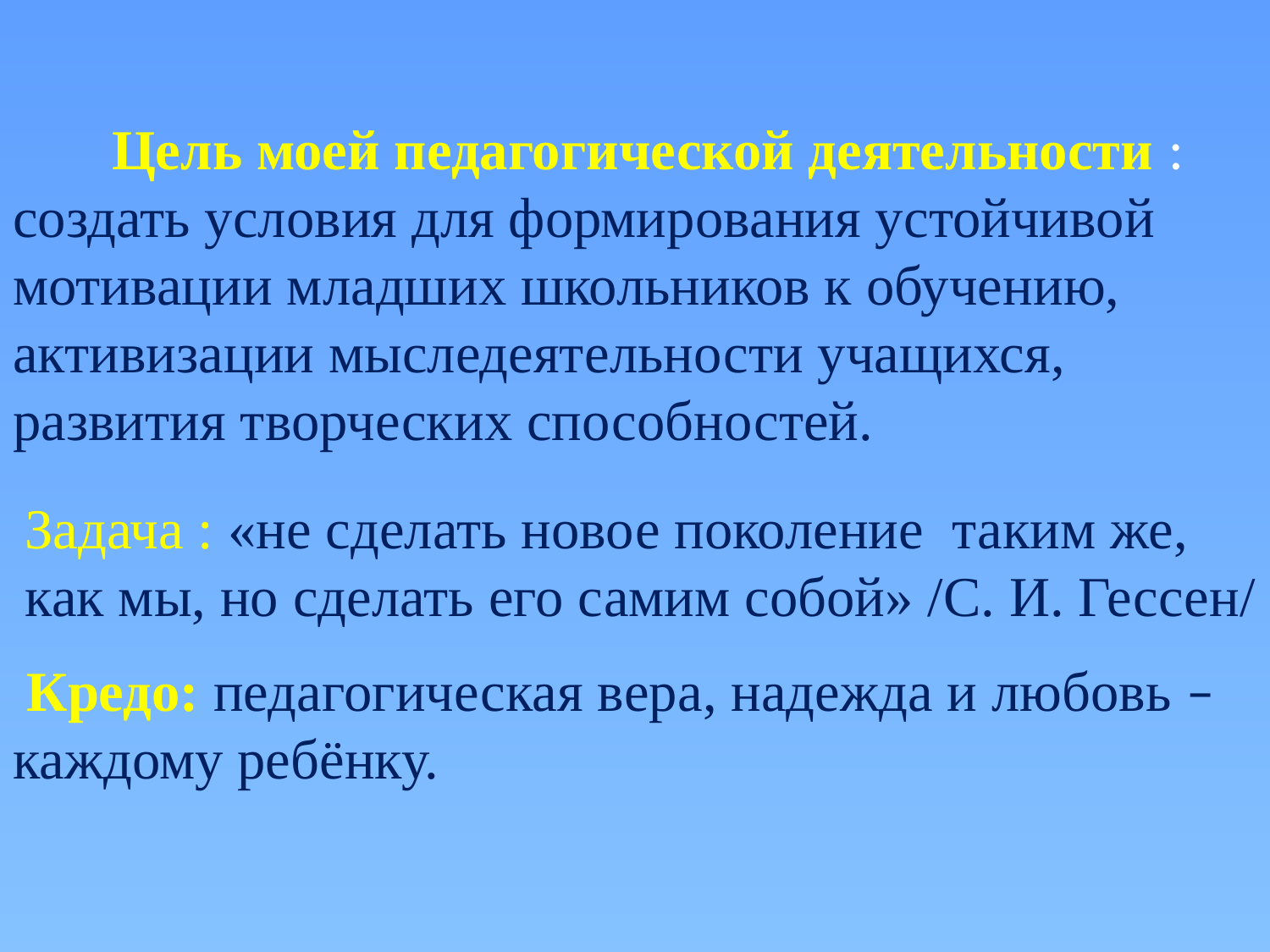

Цель моей педагогической деятельности : создать условия для формирования устойчивой мотивации младших школьников к обучению, активизации мыследеятельности учащихся, развития творческих способностей.

 Кредо: педагогическая вера, надежда и любовь – каждому ребёнку.
Задача : «не сделать новое поколение  таким же, как мы, но сделать его самим собой» /С. И. Гессен/